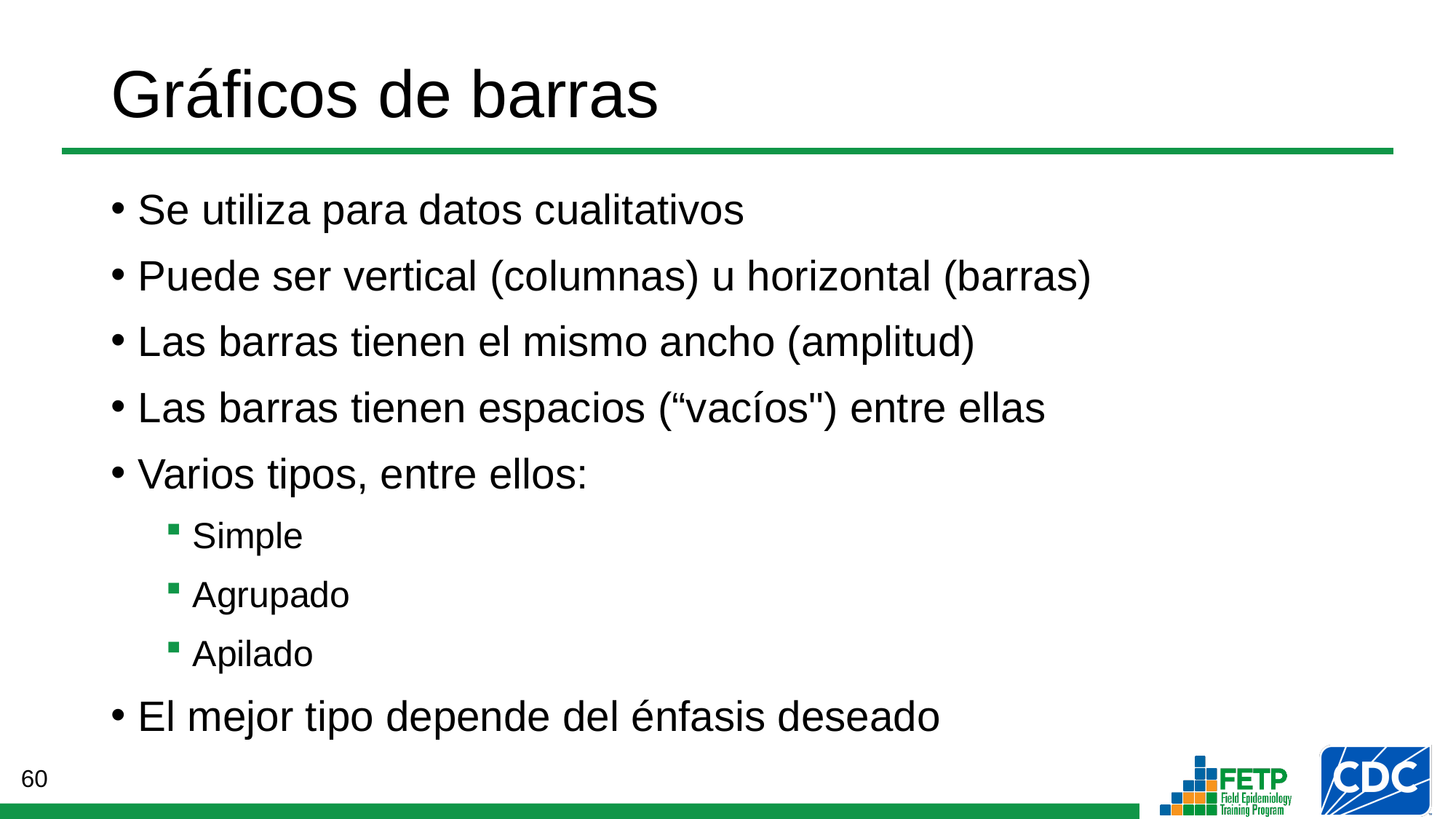

# Gráficos de barras
Se utiliza para datos cualitativos
Puede ser vertical (columnas) u horizontal (barras)
Las barras tienen el mismo ancho (amplitud)
Las barras tienen espacios (“vacíos") entre ellas
Varios tipos, entre ellos:
Simple
Agrupado
Apilado
El mejor tipo depende del énfasis deseado